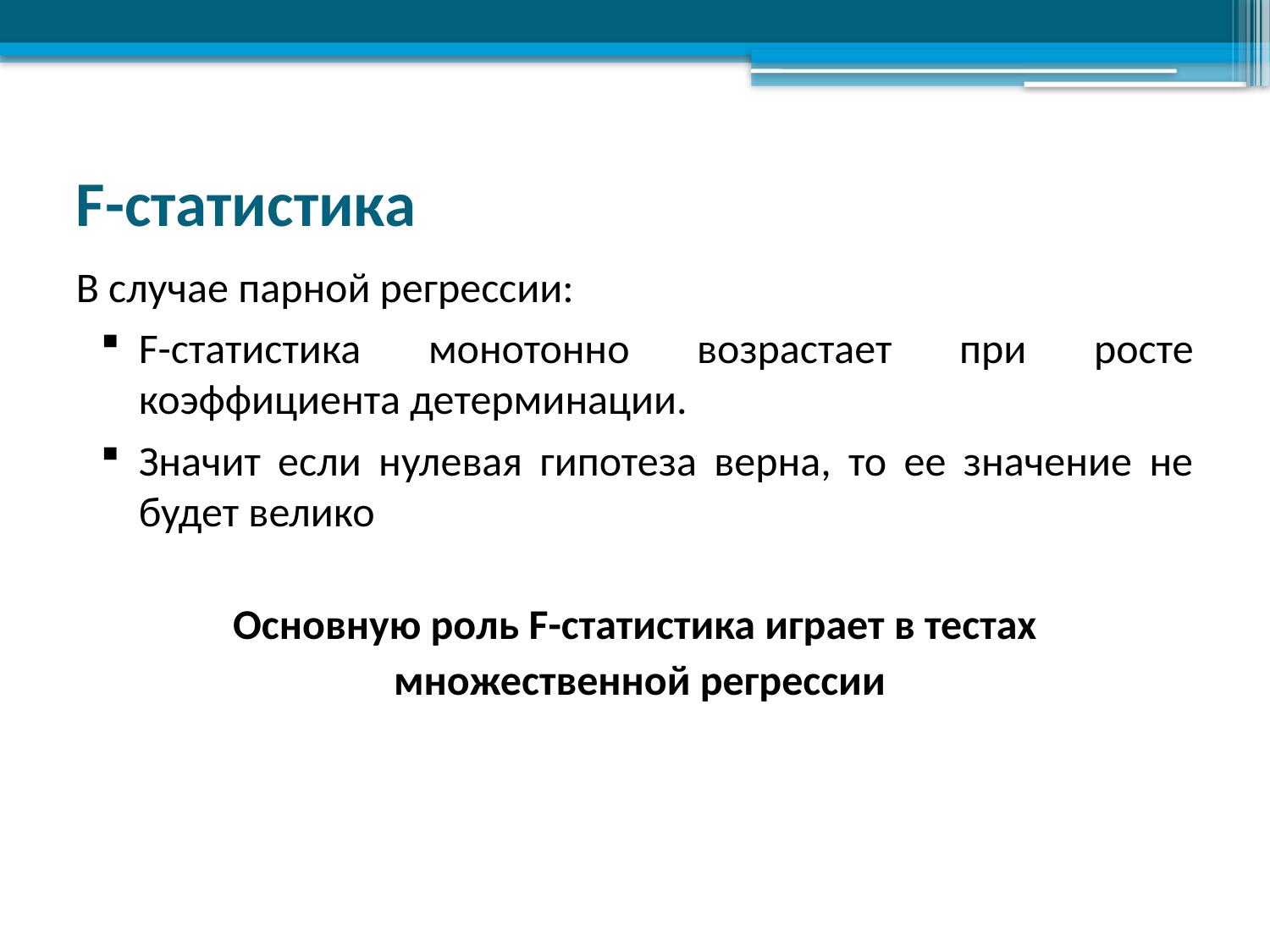

# F-статистика
В случае парной регрессии:
F-статистика монотонно возрастает при росте коэффициента детерминации.
Значит если нулевая гипотеза верна, то ее значение не будет велико

Основную роль F-статистика играет в тестах
 множественной регрессии